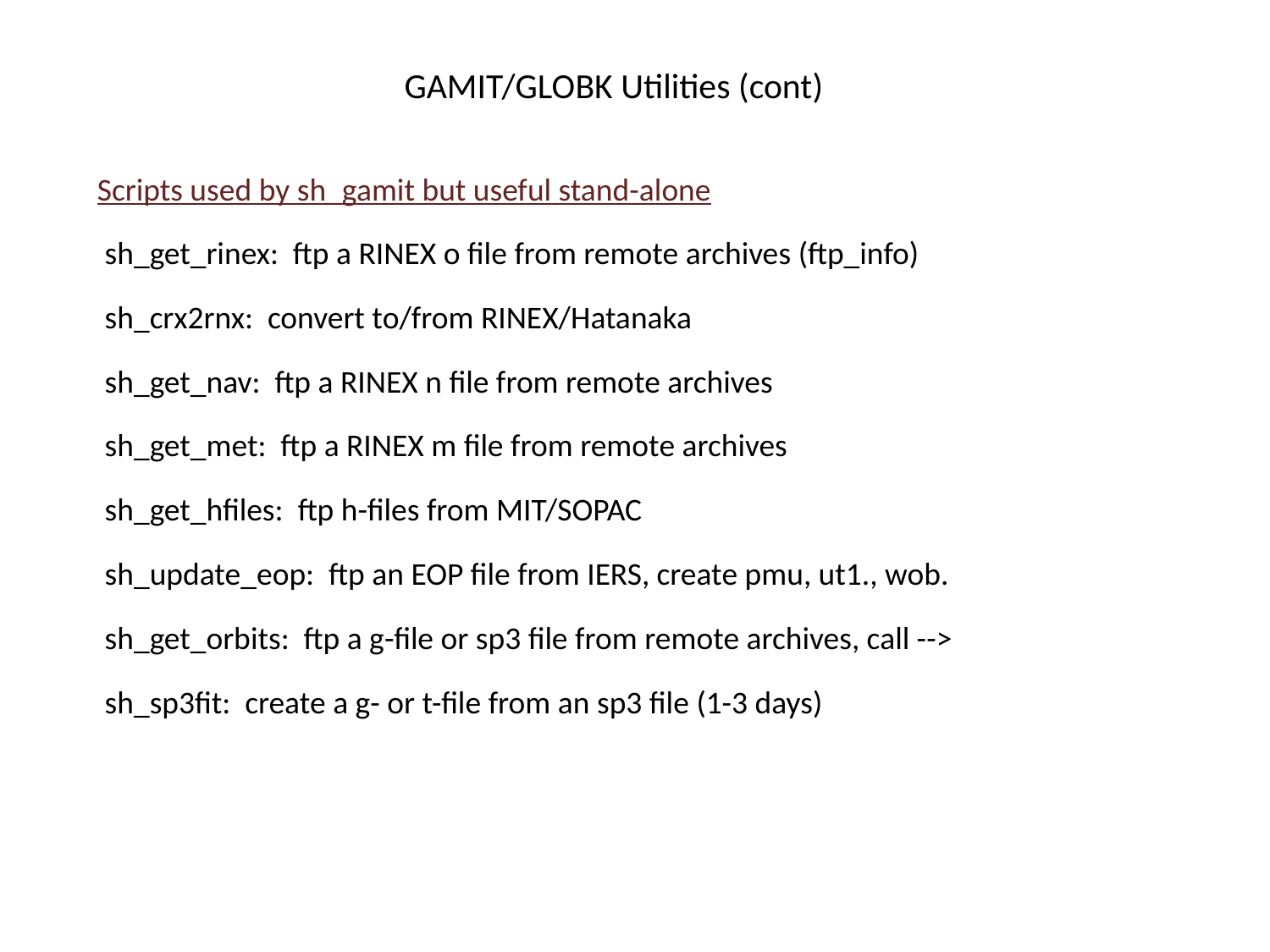

# GAMIT/GLOBK Utilities (cont)
Scripts used by sh_gamit but useful stand-alone
 sh_get_rinex:  ftp a RINEX o file from remote archives (ftp_info)
 sh_crx2rnx:  convert to/from RINEX/Hatanaka
 sh_get_nav:  ftp a RINEX n file from remote archives
 sh_get_met:  ftp a RINEX m file from remote archives
 sh_get_hfiles:  ftp h-files from MIT/SOPAC
 sh_update_eop:  ftp an EOP file from IERS, create pmu, ut1., wob.
 sh_get_orbits:  ftp a g-file or sp3 file from remote archives, call -->
 sh_sp3fit:  create a g- or t-file from an sp3 file (1-3 days)